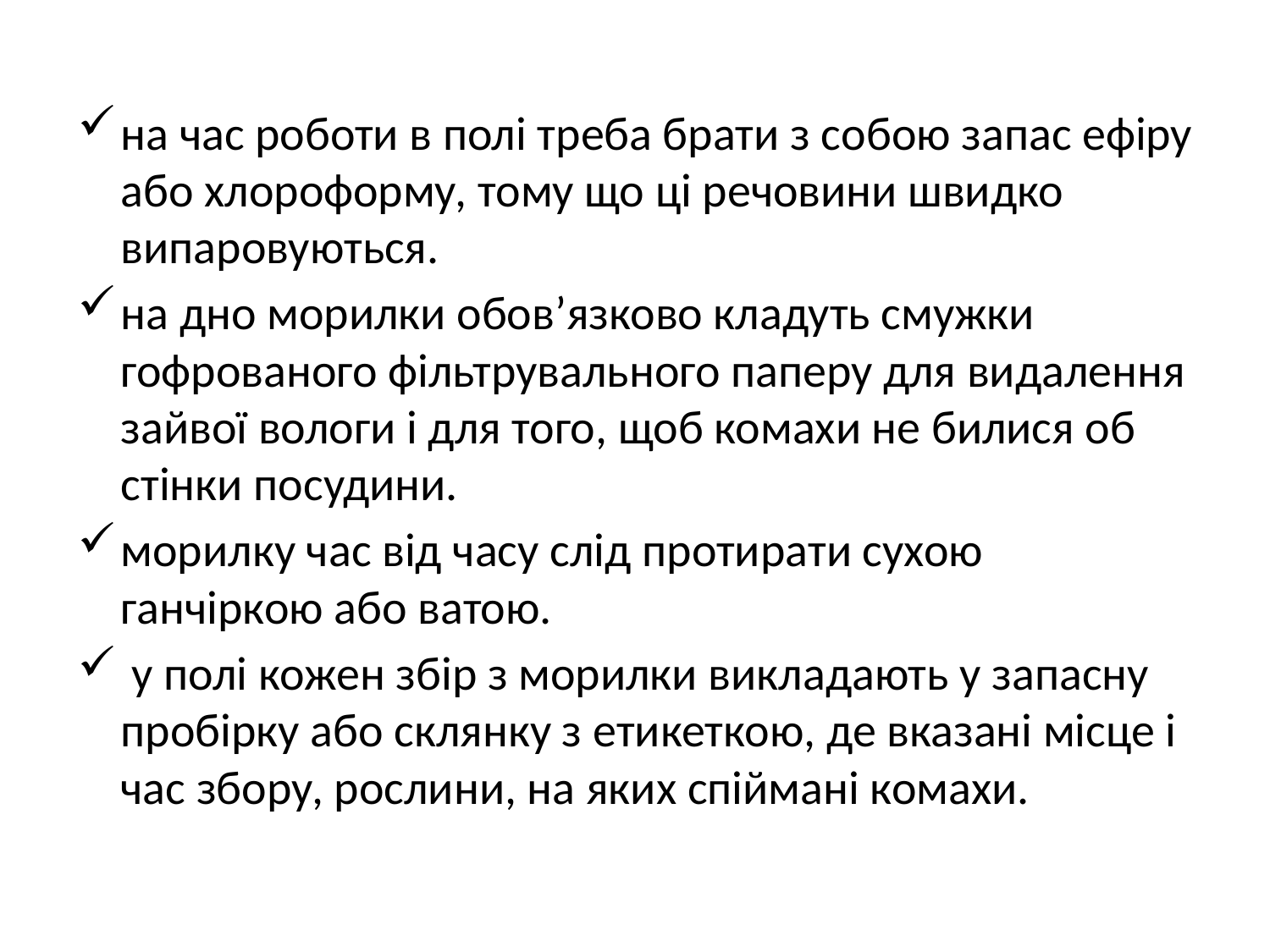

на час роботи в полі треба брати з собою запас ефіру або хлороформу, тому що ці речовини швидко випаровуються.
на дно морилки обов’язково кладуть смужки гофрованого фільтрувального паперу для видалення зайвої вологи і для того, щоб комахи не билися об стінки посудини.
морилку час від часу слід протирати сухою ганчіркою або ватою.
 у полі кожен збір з морилки викладають у запасну пробірку або склянку з етикеткою, де вказані місце і час збору, рослини, на яких спіймані комахи.